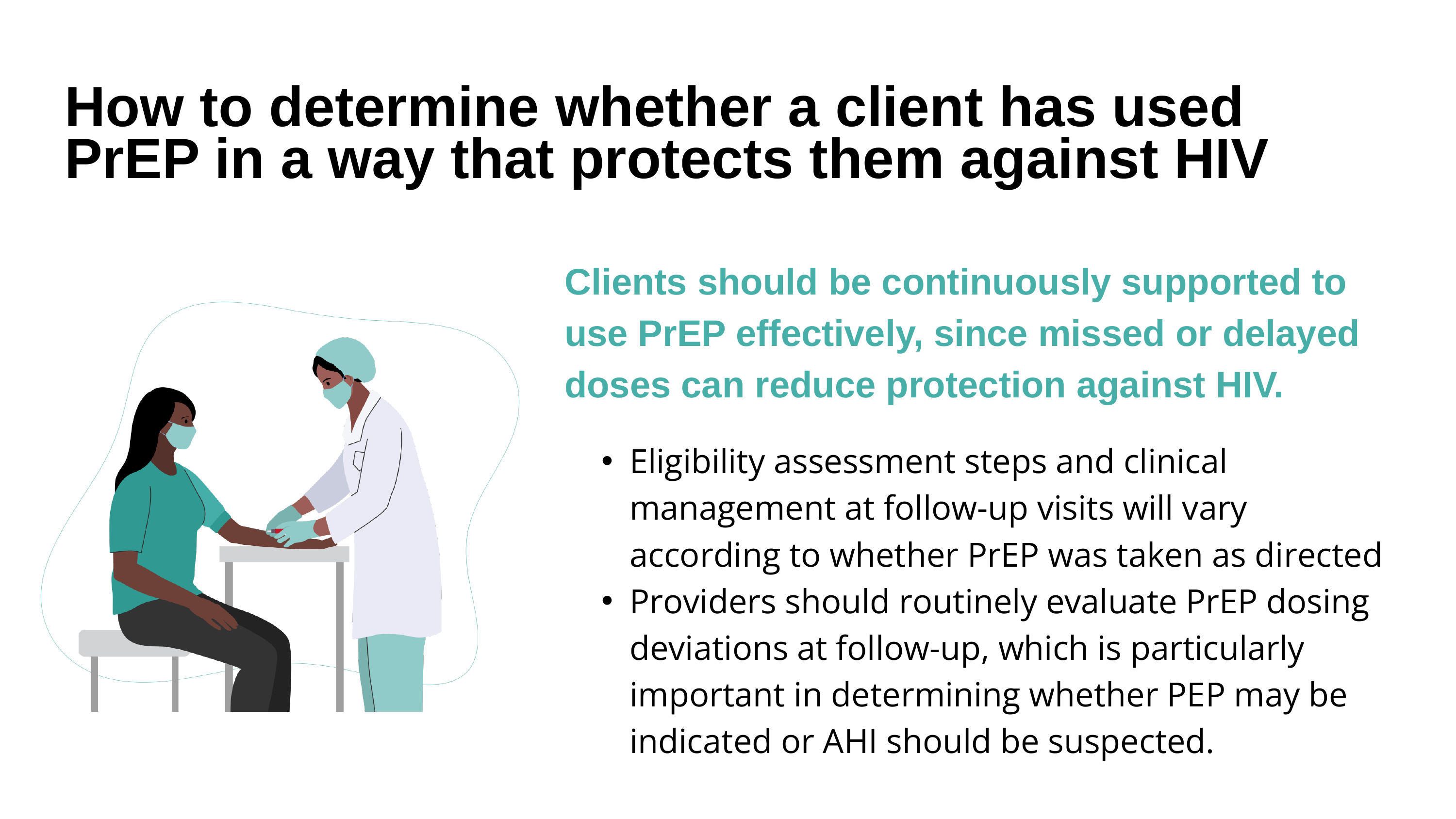

How to determine whether a client has used PrEP in a way that protects them against HIV
Clients should be continuously supported to use PrEP effectively, since missed or delayed doses can reduce protection against HIV.

Eligibility assessment steps and clinical management at follow-up visits will vary according to whether PrEP was taken as directed
Providers should routinely evaluate PrEP dosing deviations at follow-up, which is particularly important in determining whether PEP may be indicated or AHI should be suspected.